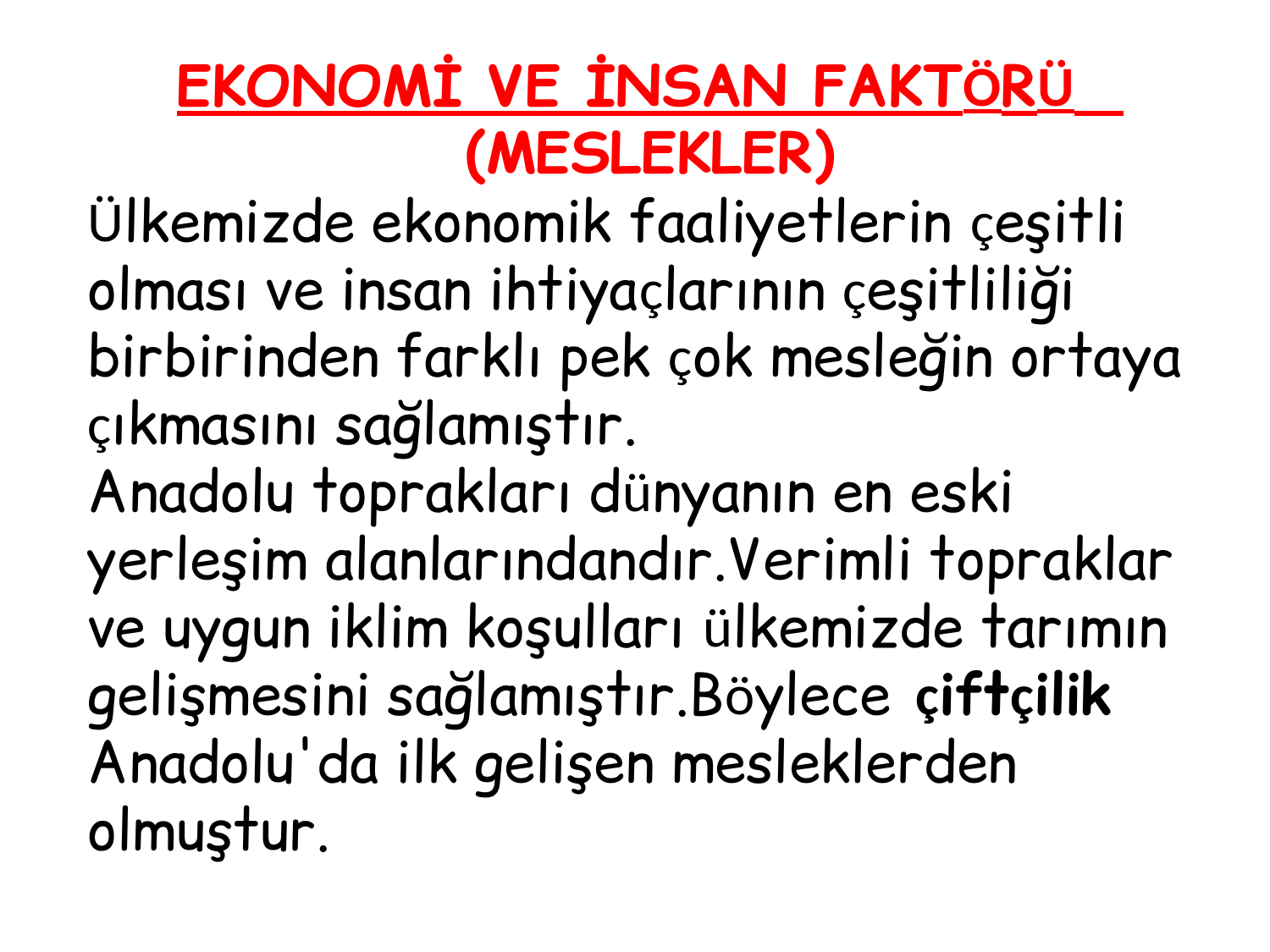

EKONOMİ VE İNSAN FAKTÖRÜ   (MESLEKLER)
Ülkemizde ekonomik faaliyetlerin çeşitli olması ve insan ihtiyaçlarının çeşitliliği birbirinden farklı pek çok mesleğin ortaya çıkmasını sağlamıştır.
Anadolu toprakları dünyanın en eski yerleşim alanlarındandır.Verimli topraklar ve uygun iklim koşulları ülkemizde tarımın gelişmesini sağlamıştır.Böylece çiftçilik Anadolu'da ilk gelişen mesleklerden olmuştur.